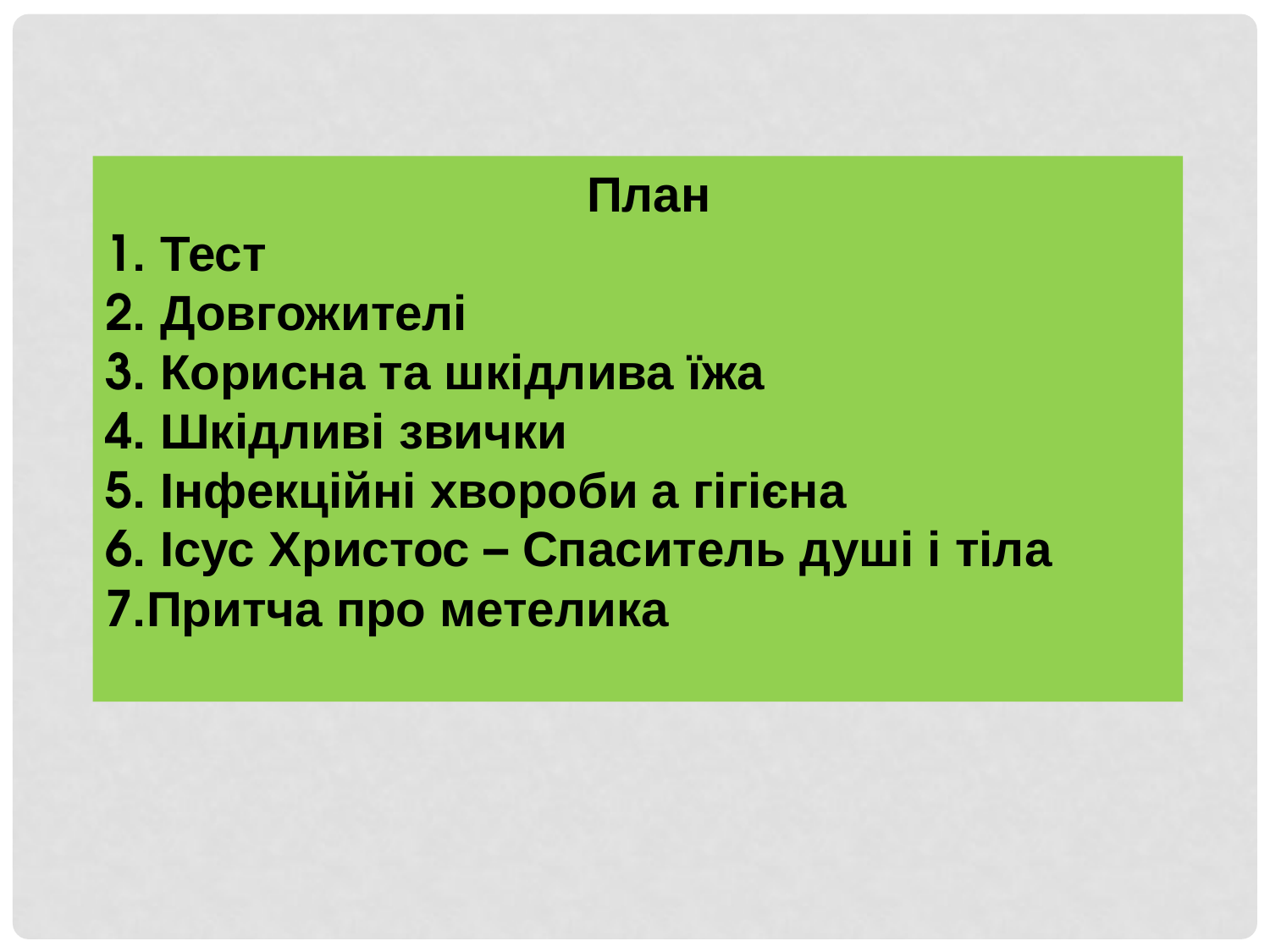

План
1. Тест
2. Довгожителі
3. Корисна та шкідлива їжа
4. Шкідливі звички
5. Інфекційні хвороби а гігієна
6. Ісус Христос – Спаситель душі і тіла
7.Притча про метелика